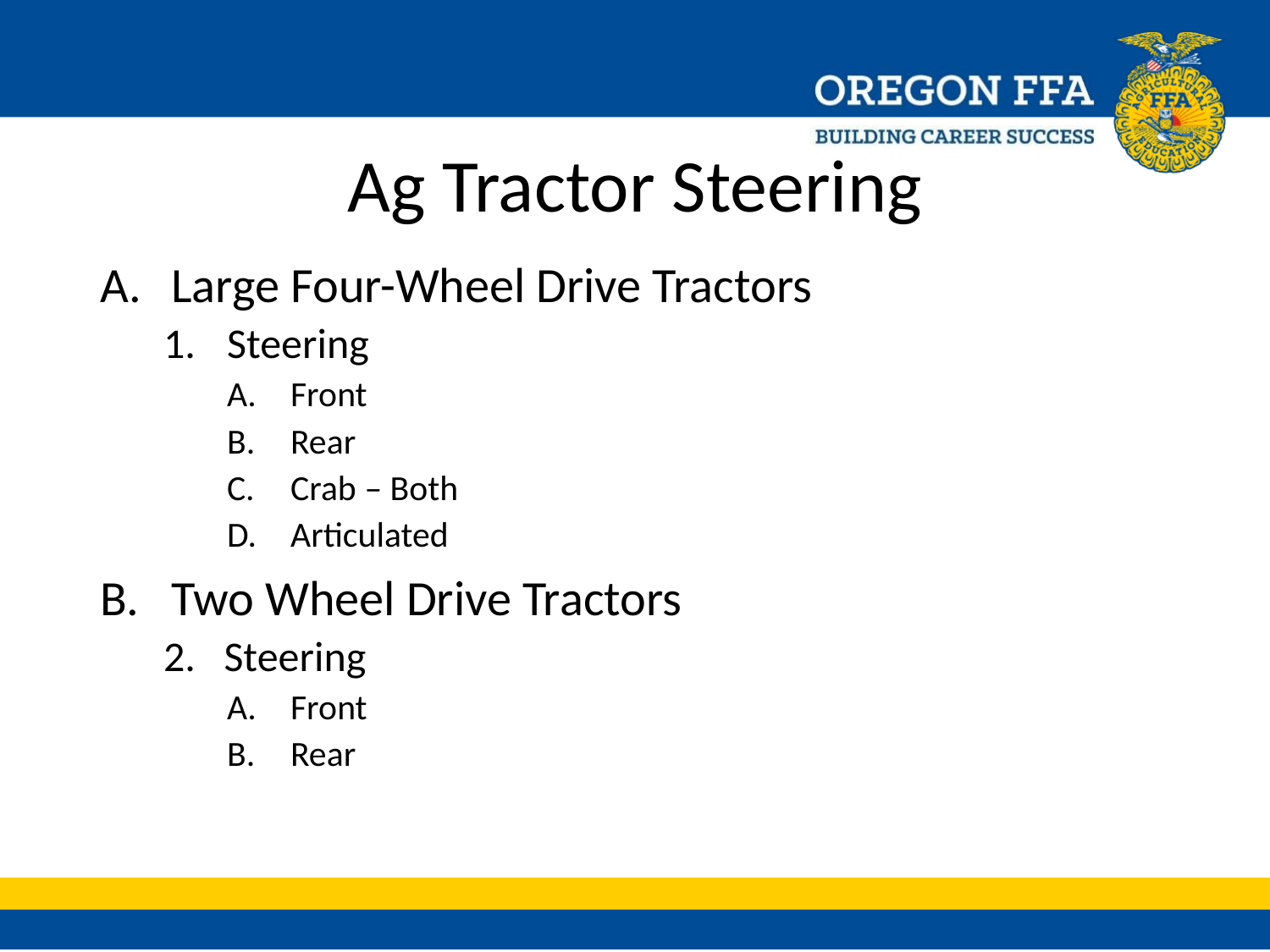

# Ag Tractor Steering
Large Four-Wheel Drive Tractors
Steering
Front
Rear
Crab – Both
Articulated
Two Wheel Drive Tractors
2.   Steering
Front
Rear